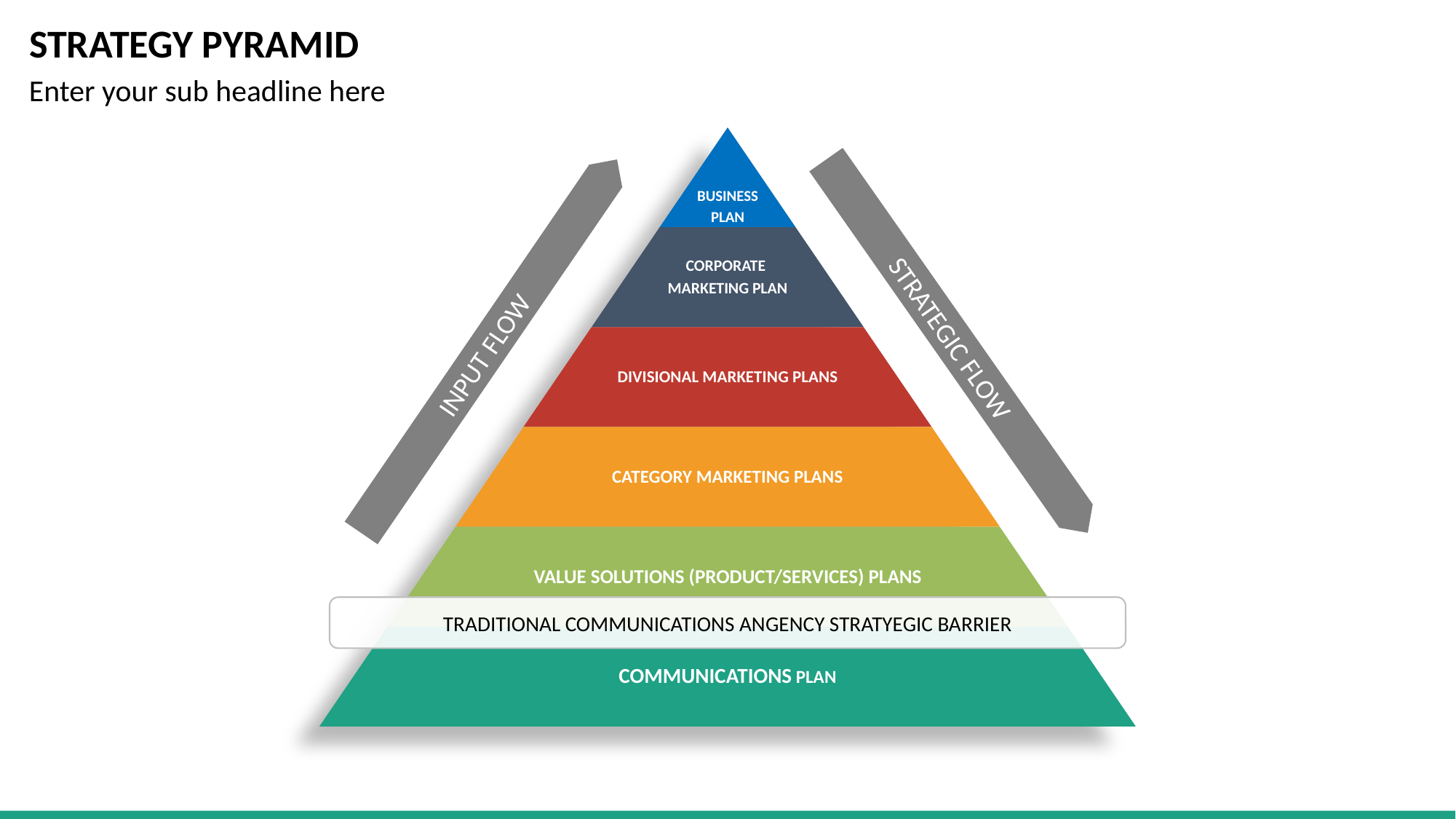

# STRATEGY PYRAMID
Enter your sub headline here
BUSINESS
PLAN
CORPORATE
MARKETING PLAN
DIVISIONAL MARKETING PLANS
CATEGORY MARKETING PLANS
VALUE SOLUTIONS (PRODUCT/SERVICES) PLANS
COMMUNICATIONS PLAN
INPUT FLOW
STRATEGIC FLOW
TRADITIONAL COMMUNICATIONS ANGENCY STRATYEGIC BARRIER